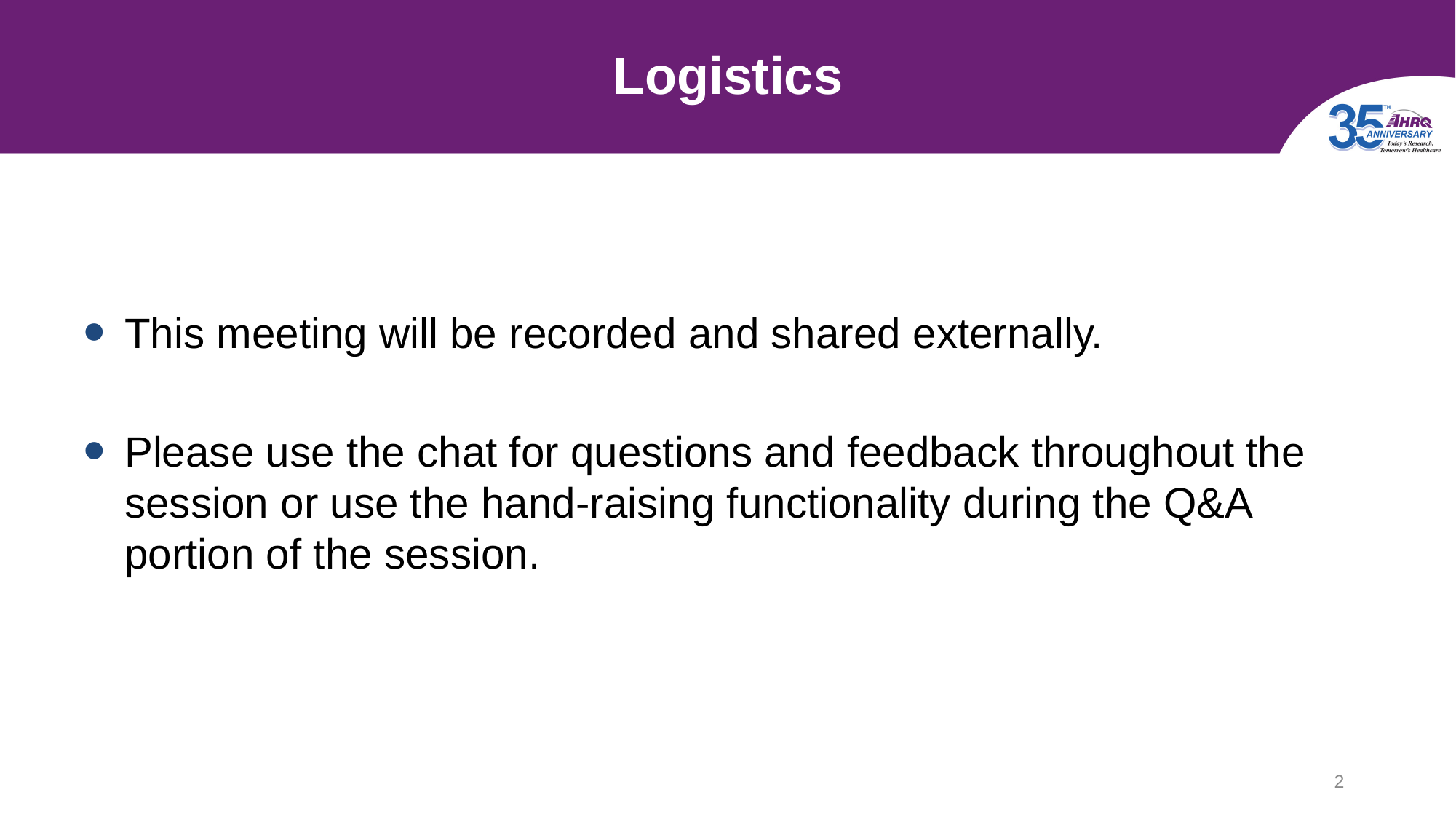

# Logistics
This meeting will be recorded and shared externally.

Please use the chat for questions and feedback throughout the session or use the hand-raising functionality during the Q&A portion of the session.
2